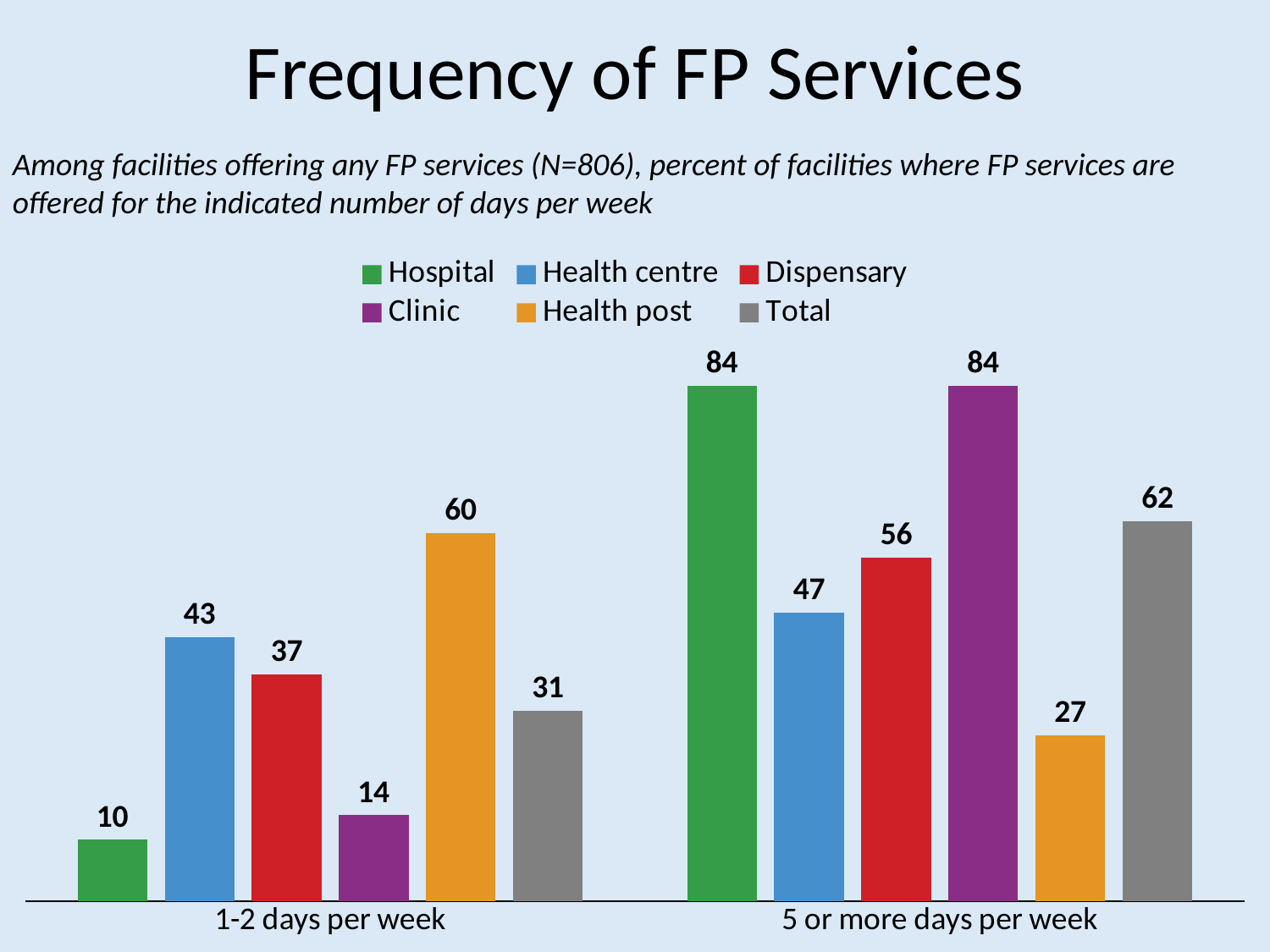

# Frequency of FP Services
Among facilities offering any FP services (N=806), percent of facilities where FP services are offered for the indicated number of days per week

### Chart

| Category | Hospital | Health centre | Dispensary | Clinic | Health post | Total |
|---|---|---|---|---|---|---|
| 1-2 days per week | 10.0 | 43.0 | 37.0 | 14.0 | 60.0 | 31.0 |
| 5 or more days per week | 84.0 | 47.0 | 56.0 | 84.0 | 27.0 | 62.0 |